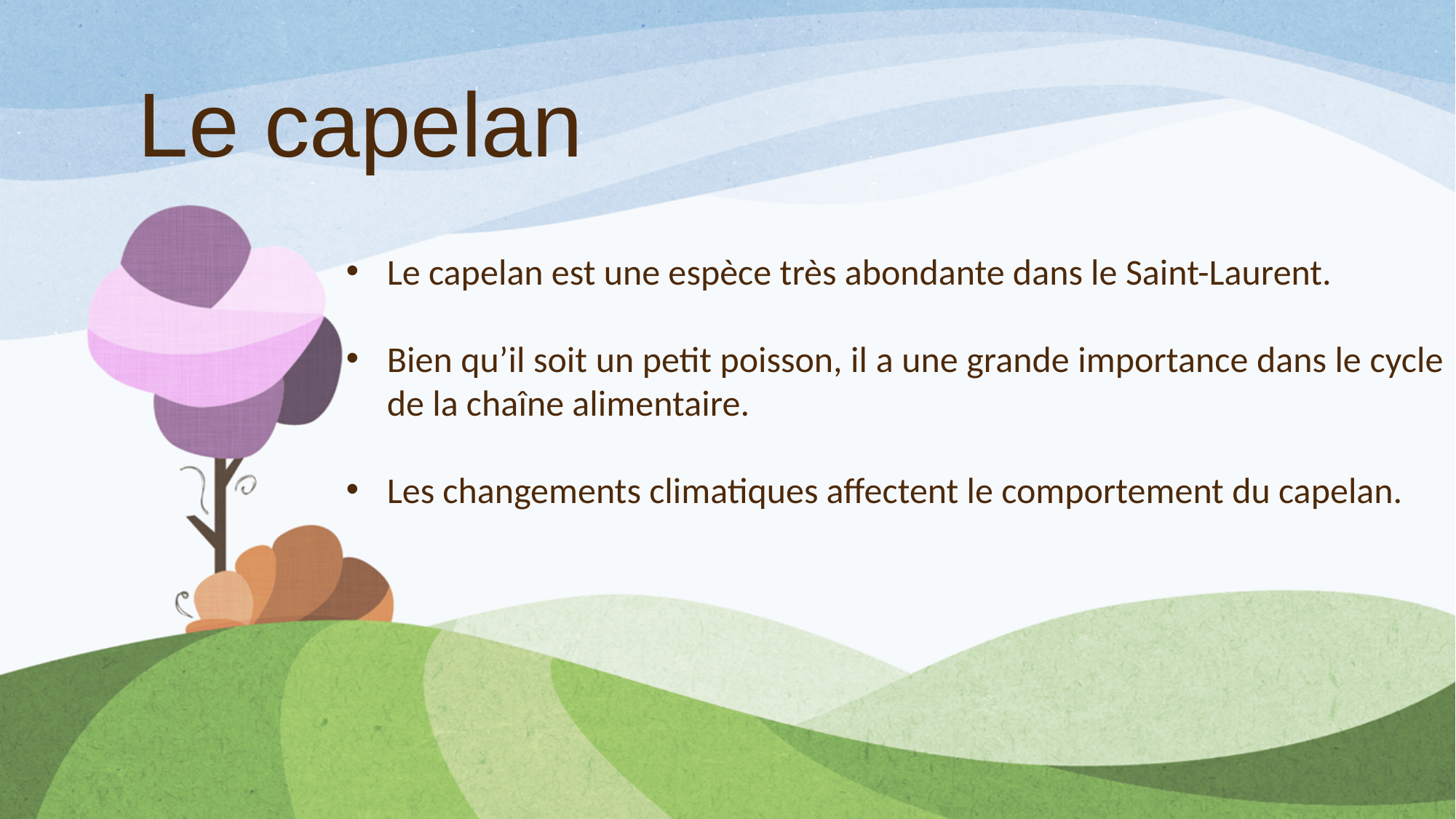

# Le capelan
Le capelan est une espèce très abondante dans le Saint-Laurent.

Bien qu’il soit un petit poisson, il a une grande importance dans le cycle de la chaîne alimentaire.

Les changements climatiques affectent le comportement du capelan.